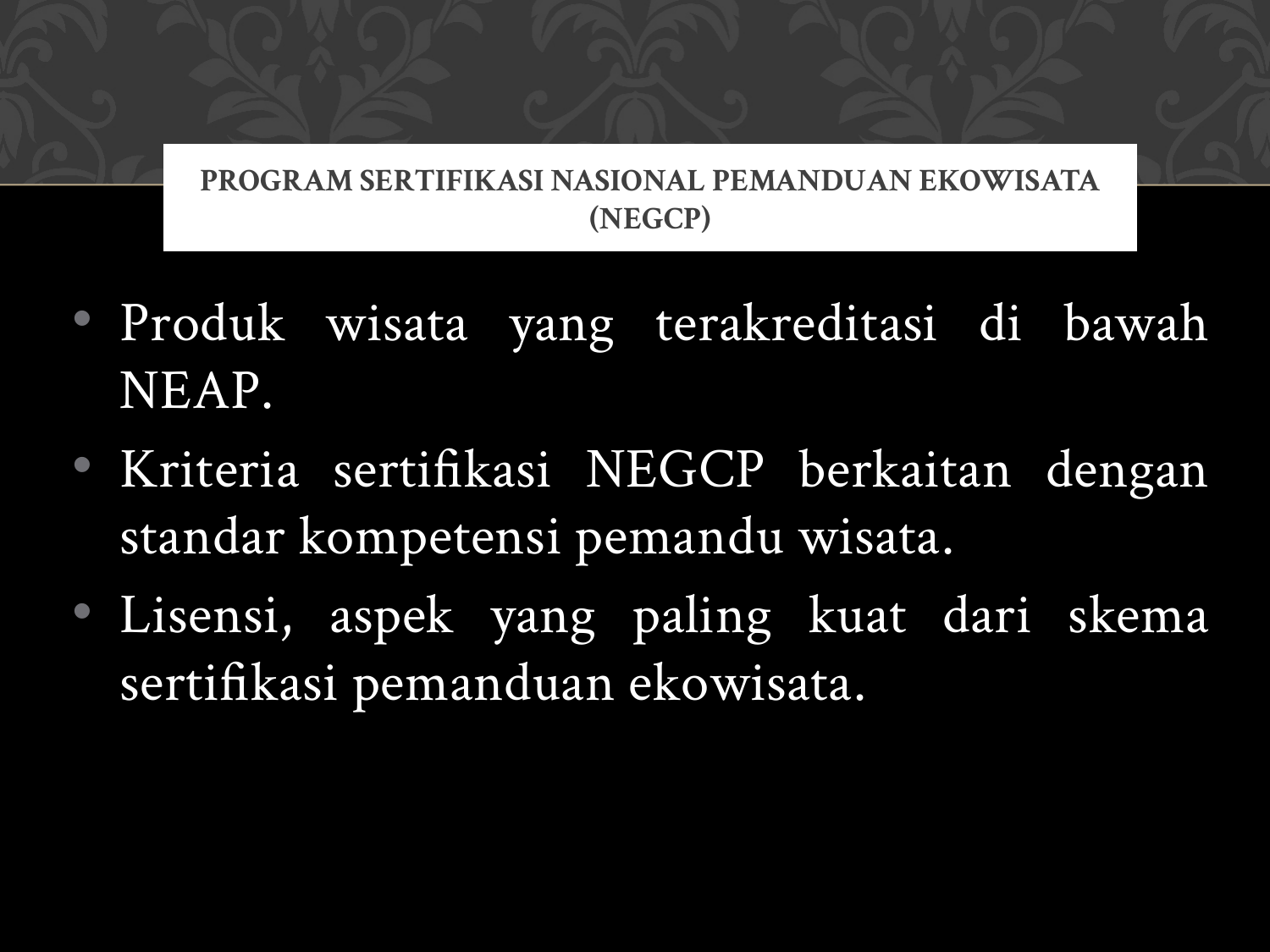

# program sertifikasi nasional pemanduan ekowisata (NEGCP)
Produk wisata yang terakreditasi di bawah NEAP.
Kriteria sertifikasi NEGCP berkaitan dengan standar kompetensi pemandu wisata.
Lisensi, aspek yang paling kuat dari skema sertifikasi pemanduan ekowisata.